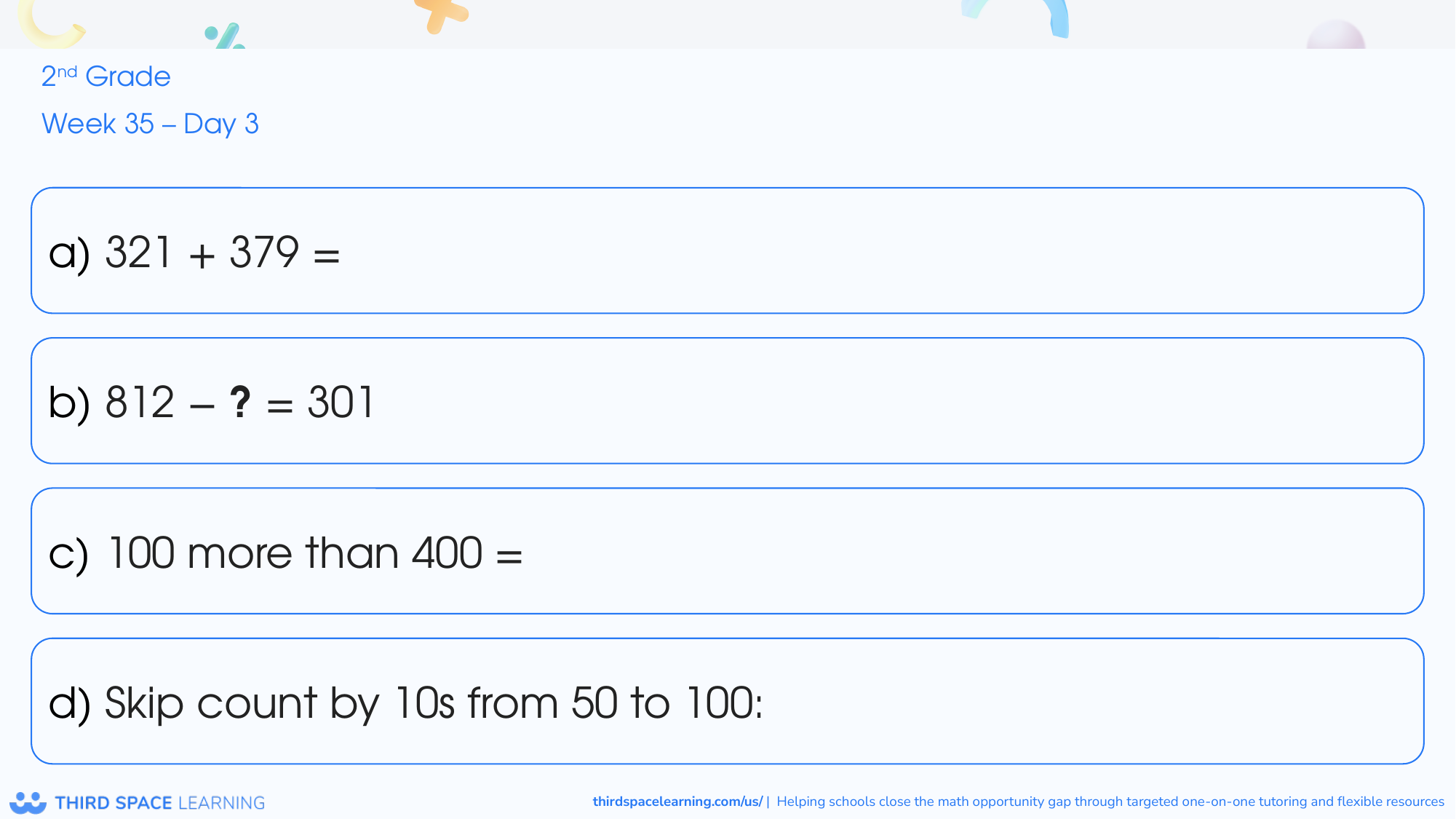

2nd Grade
Week 35 – Day 3
321 + 379 =
812 − ? = 301
100 more than 400 =
Skip count by 10s from 50 to 100: